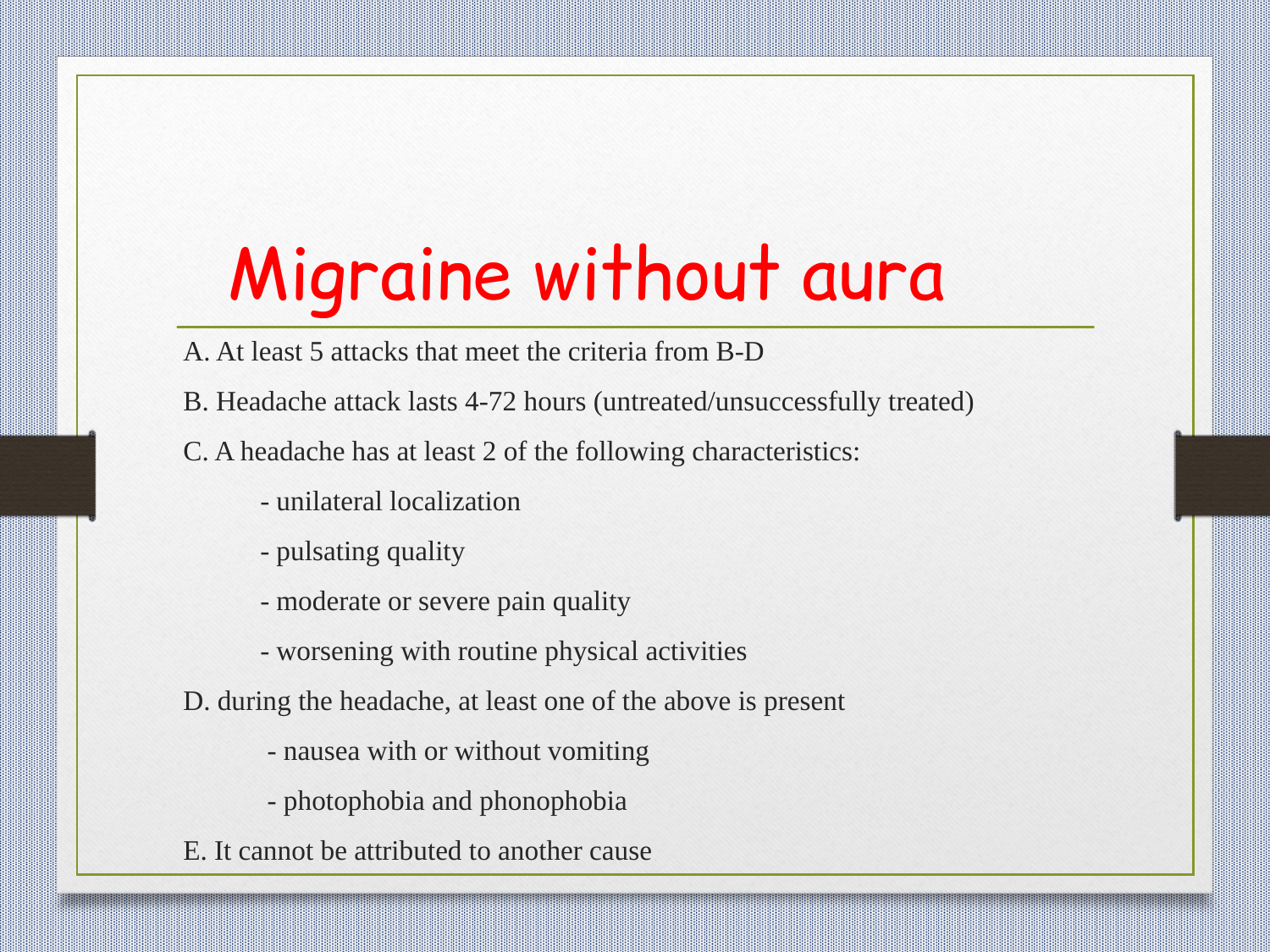

# Migraine without aura
A. At least 5 attacks that meet the criteria from B-D
B. Headache attack lasts 4-72 hours (untreated/unsuccessfully treated)
C. A headache has at least 2 of the following characteristics:
           - unilateral localization
           - pulsating quality
           - moderate or severe pain quality
           - worsening with routine physical activities
D. during the headache, at least one of the above is present
            - nausea with or without vomiting
            - photophobia and phonophobia
E. It cannot be attributed to another cause